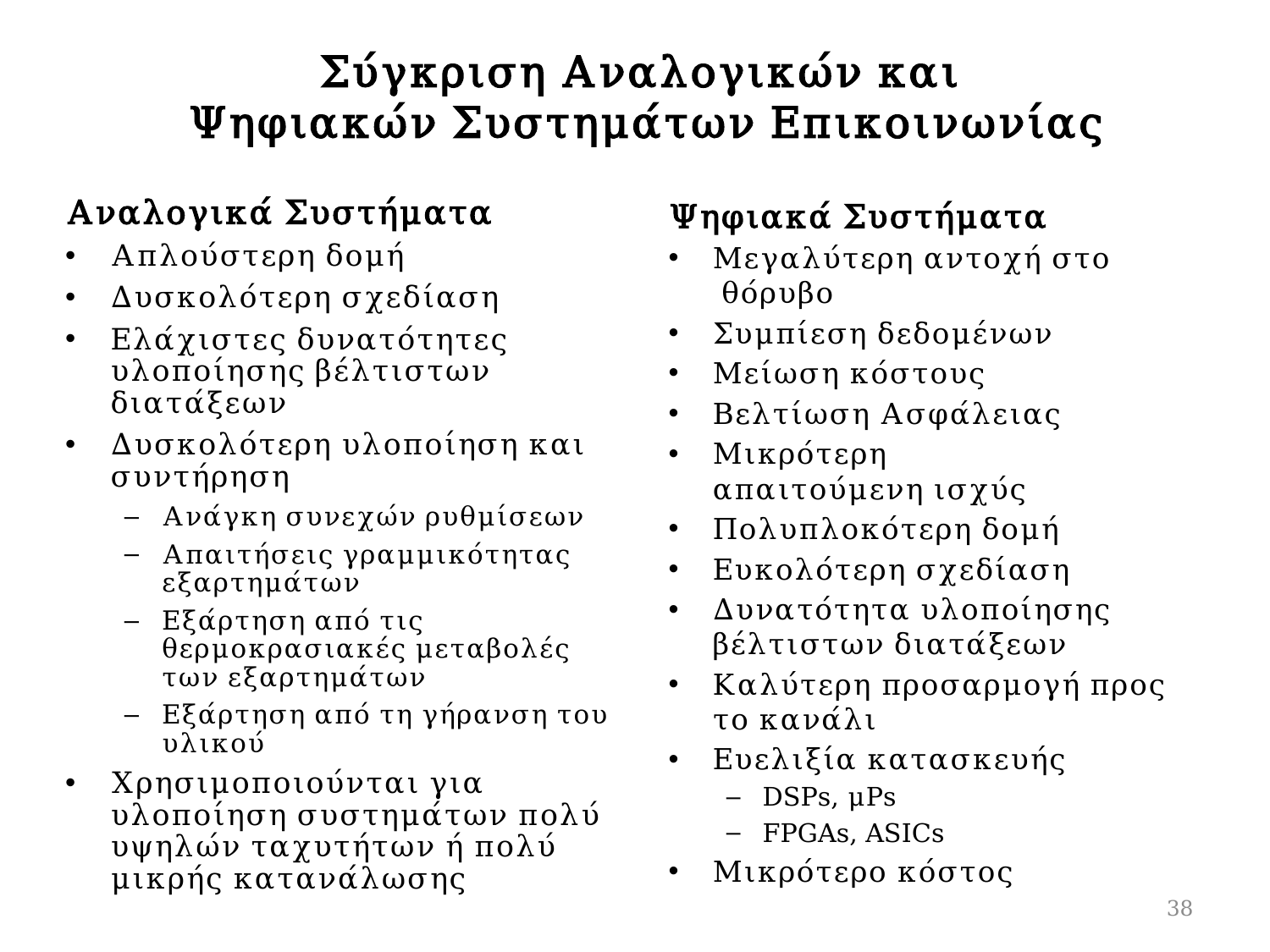

# Σύγκριση Αναλογικών και Ψηφιακών Συστημάτων Επικοινωνίας
Αναλογικά Συστήματα
Απλούστερη δομή
Δυσκολότερη σχεδίαση
Ελάχιστες δυνατότητες υλοποίησης βέλτιστων διατάξεων
Δυσκολότερη υλοποίηση και συντήρηση
Ανάγκη συνεχών ρυθμίσεων
Απαιτήσεις γραμμικότητας εξαρτημάτων
Εξάρτηση από τις θερμοκρασιακές μεταβολές των εξαρτημάτων
Εξάρτηση από τη γήρανση του υλικού
Χρησιμοποιούνται για υλοποίηση συστημάτων πολύ υψηλών ταχυτήτων ή πολύ μικρής κατανάλωσης
Ψηφιακά Συστήματα
Μεγαλύτερη αντοχή στο  θόρυβο
Συμπίεση δεδομένων
Μείωση κόστους
Βελτίωση Ασφάλειας
Μικρότερη απαιτούμενη ισχύς
Πολυπλοκότερη δομή
Ευκολότερη σχεδίαση
Δυνατότητα υλοποίησης βέλτιστων διατάξεων
Καλύτερη προσαρμογή προς το κανάλι
Ευελιξία κατασκευής
DSPs, μPs
FPGAs, ASICs
Μικρότερο κόστος
38